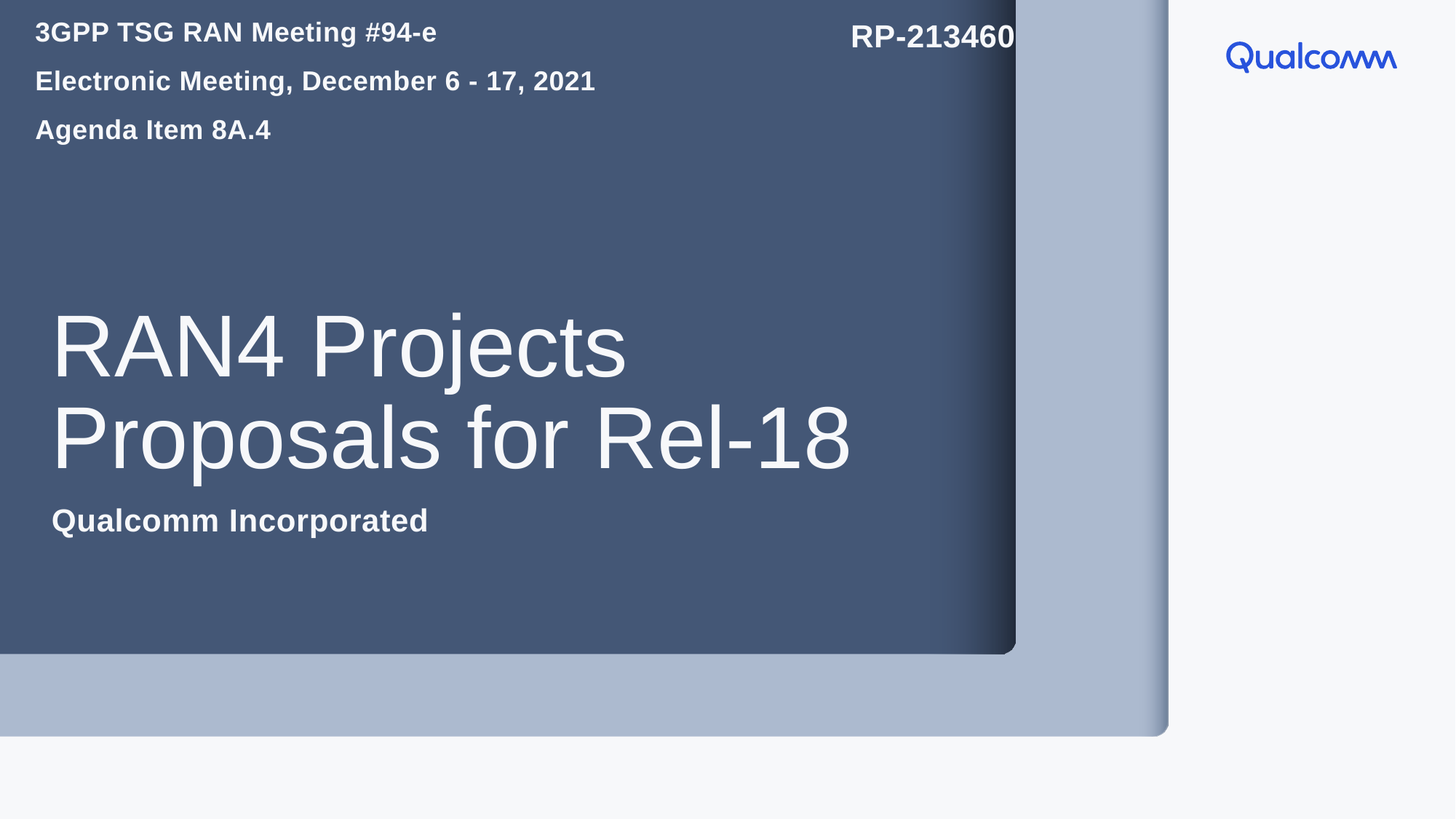

3GPP TSG RAN Meeting #94-e
Electronic Meeting, December 6 - 17, 2021
Agenda Item 8A.4
RP-213460
# RAN4 Projects Proposals for Rel-18
Qualcomm Incorporated